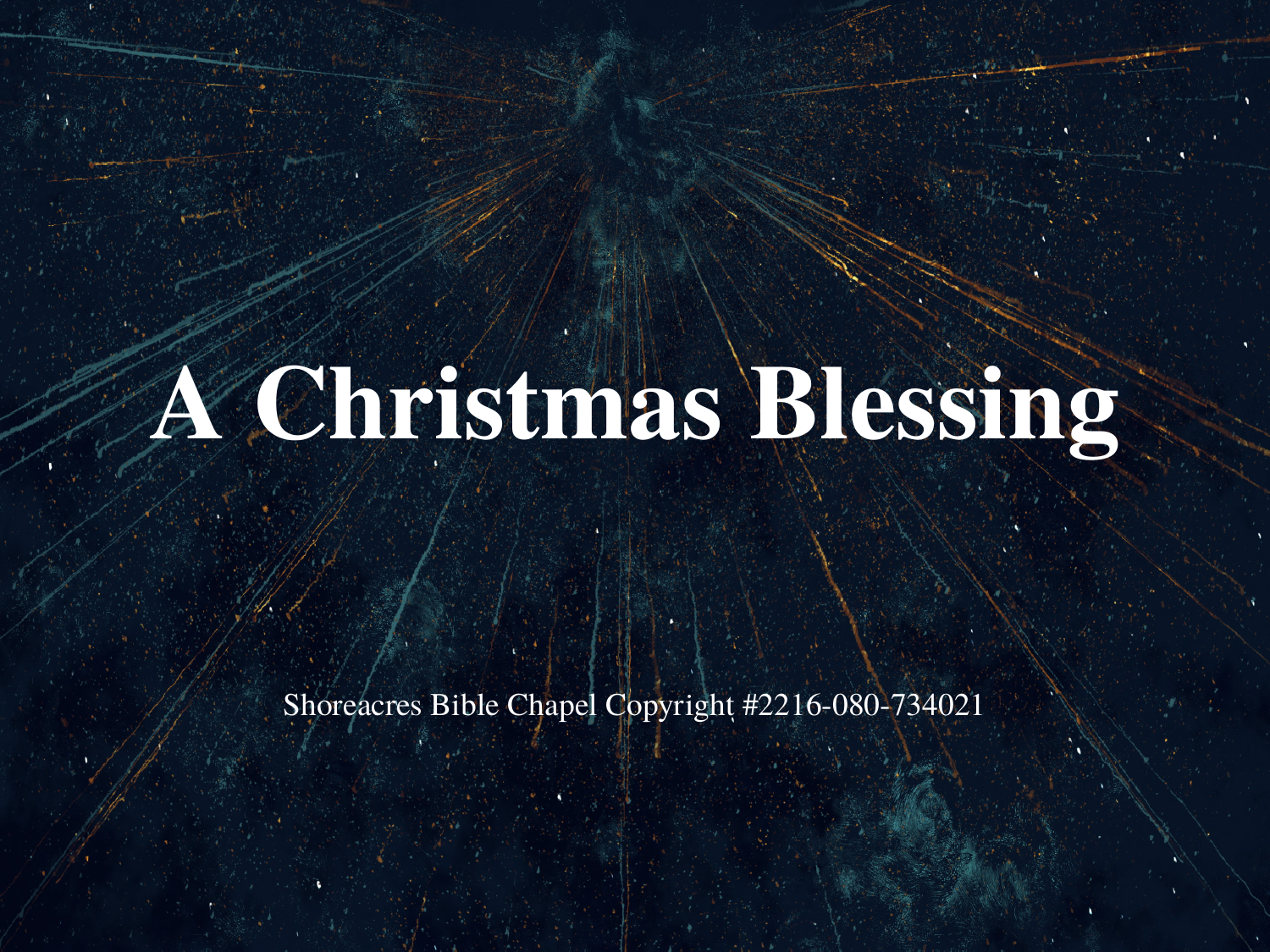

# A Christmas Blessing
Shoreacres Bible Chapel Copyright #2216-080-734021